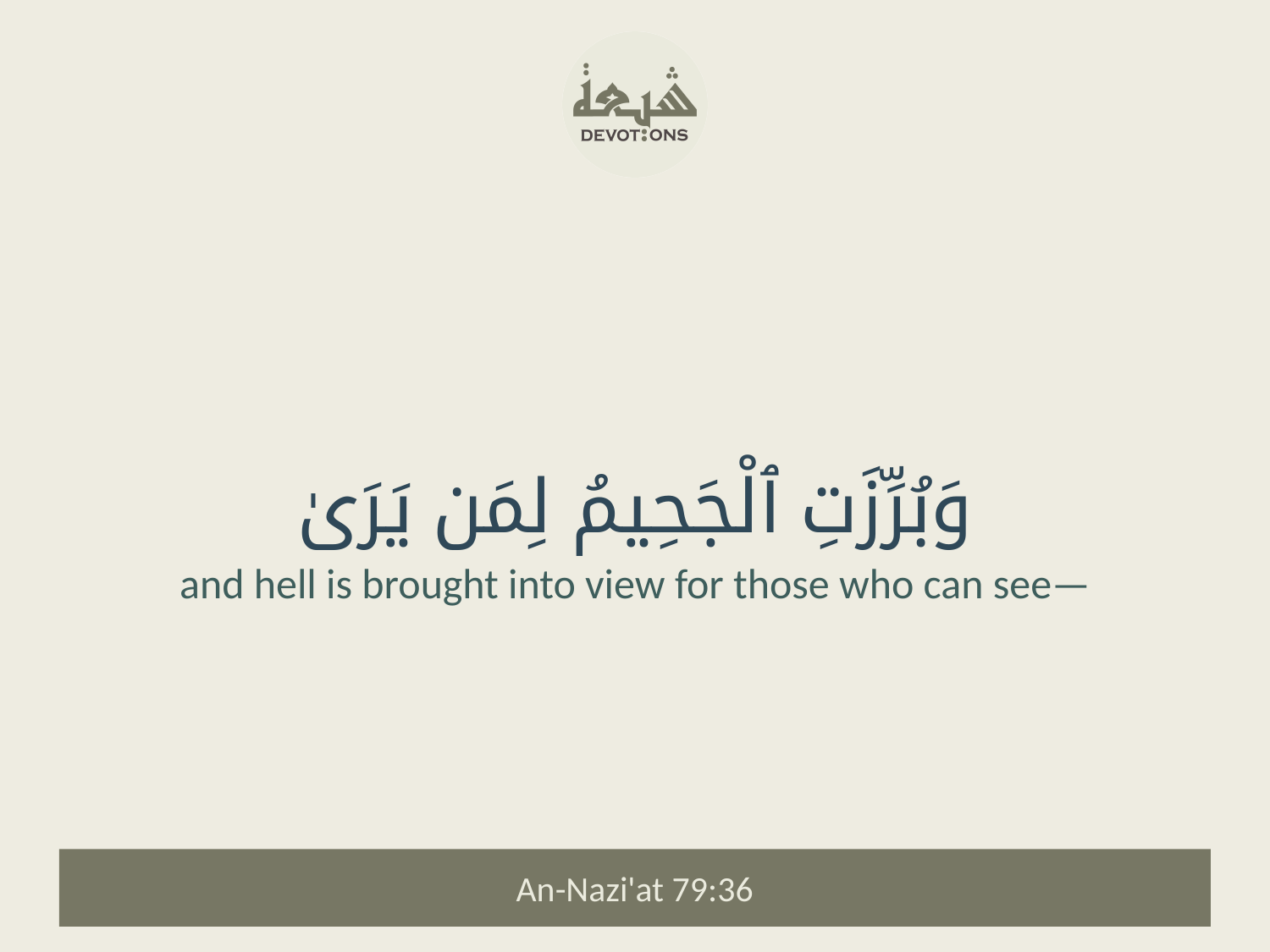

وَبُرِّزَتِ ٱلْجَحِيمُ لِمَن يَرَىٰ
and hell is brought into view for those who can see—
An-Nazi'at 79:36